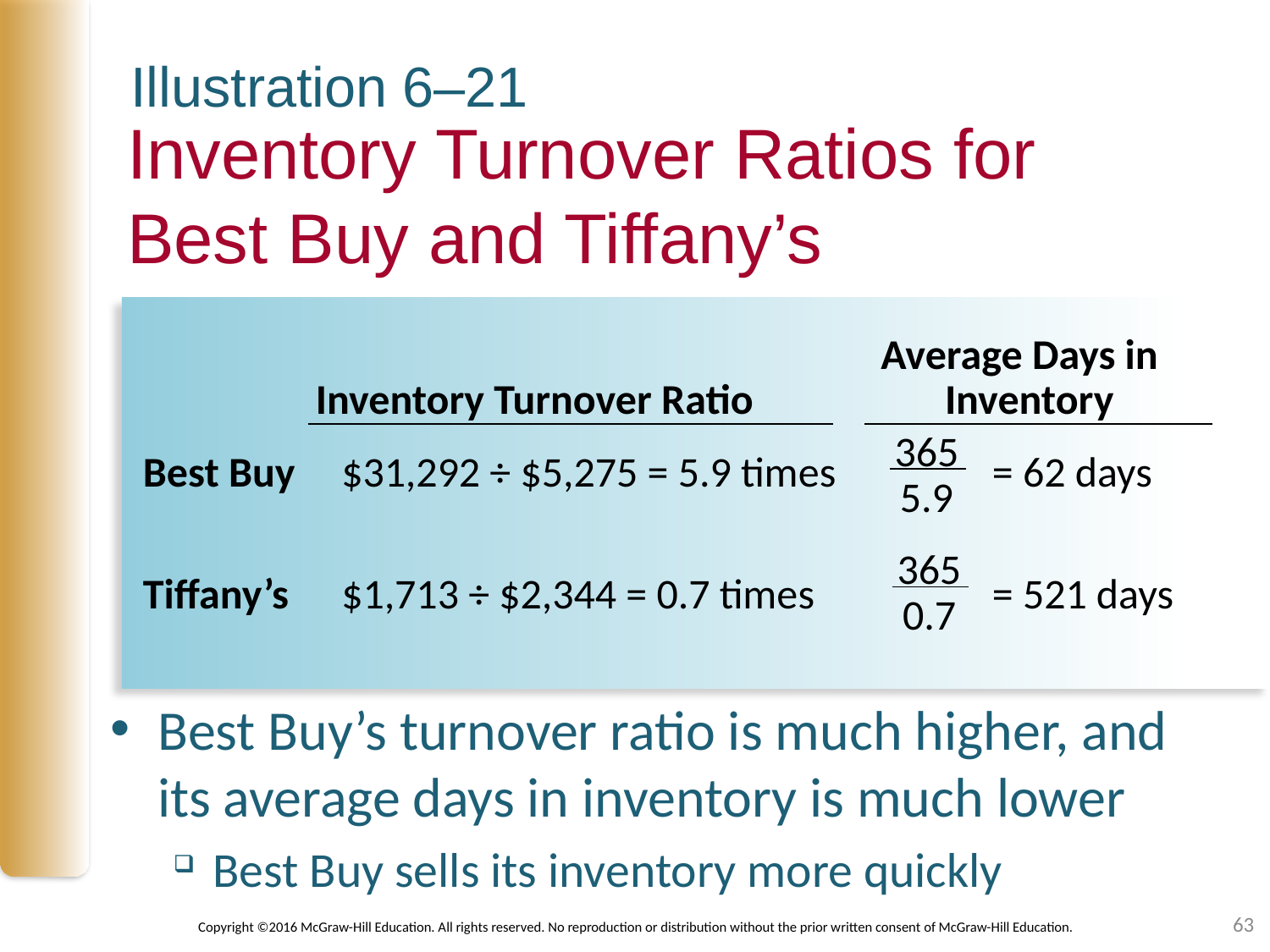

Illustration 6–21
# Inventory Turnover Ratios for Best Buy and Tiffany’s

		Average Days in
	Inventory Turnover Ratio 	Inventory
Best Buy		$31,292 ÷ $5,275 = 5.9 times	= 62 days

Tiffany’s 		$1,713 ÷ $2,344 = 0.7 times	= 521 days
365
5.9
365
0.7
Best Buy’s turnover ratio is much higher, and its average days in inventory is much lower
Best Buy sells its inventory more quickly